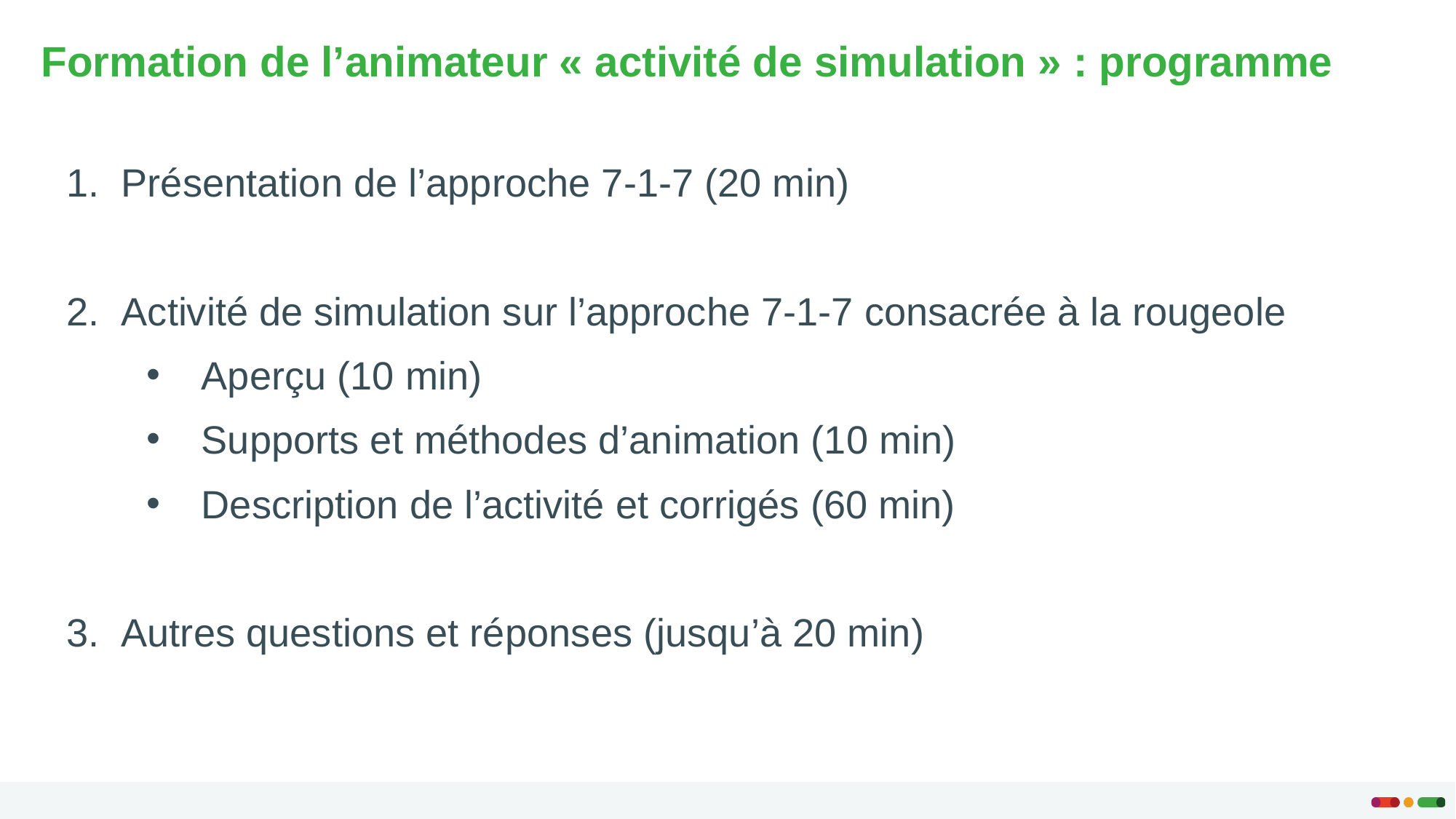

# Formation de l’animateur « activité de simulation » : programme
Présentation de l’approche 7-1-7 (20 min)

Activité de simulation sur l’approche 7-1-7 consacrée à la rougeole
Aperçu (10 min)
Supports et méthodes d’animation (10 min)
Description de l’activité et corrigés (60 min)

Autres questions et réponses (jusqu’à 20 min)